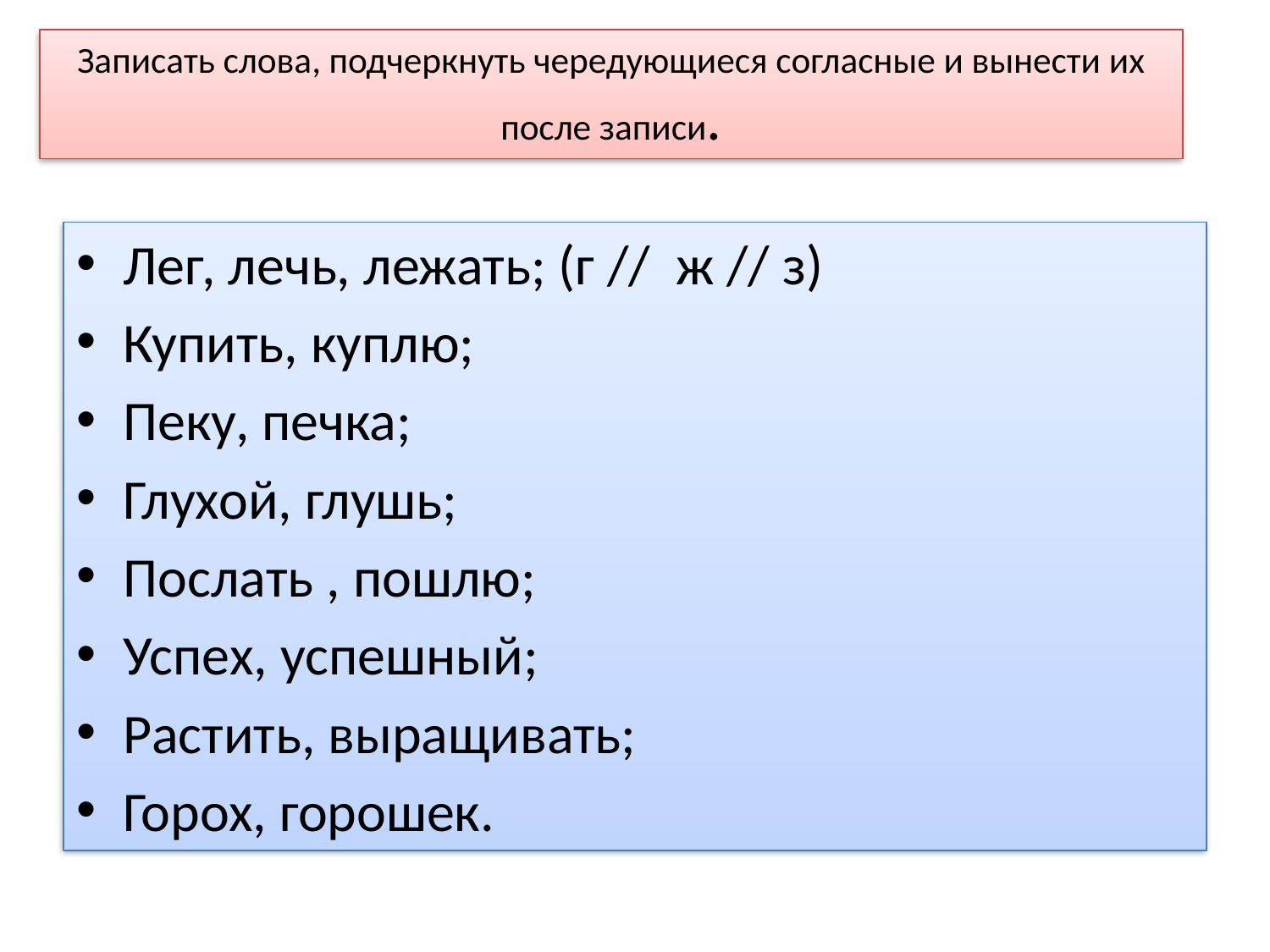

# Записать слова, подчеркнуть чередующиеся согласные и вынести их после записи.
Лег, лечь, лежать; (г //  ж // з)
Купить, куплю;
Пеку, печка;
Глухой, глушь;
Послать , пошлю;
Успех, успешный;
Растить, выращивать;
Горох, горошек.